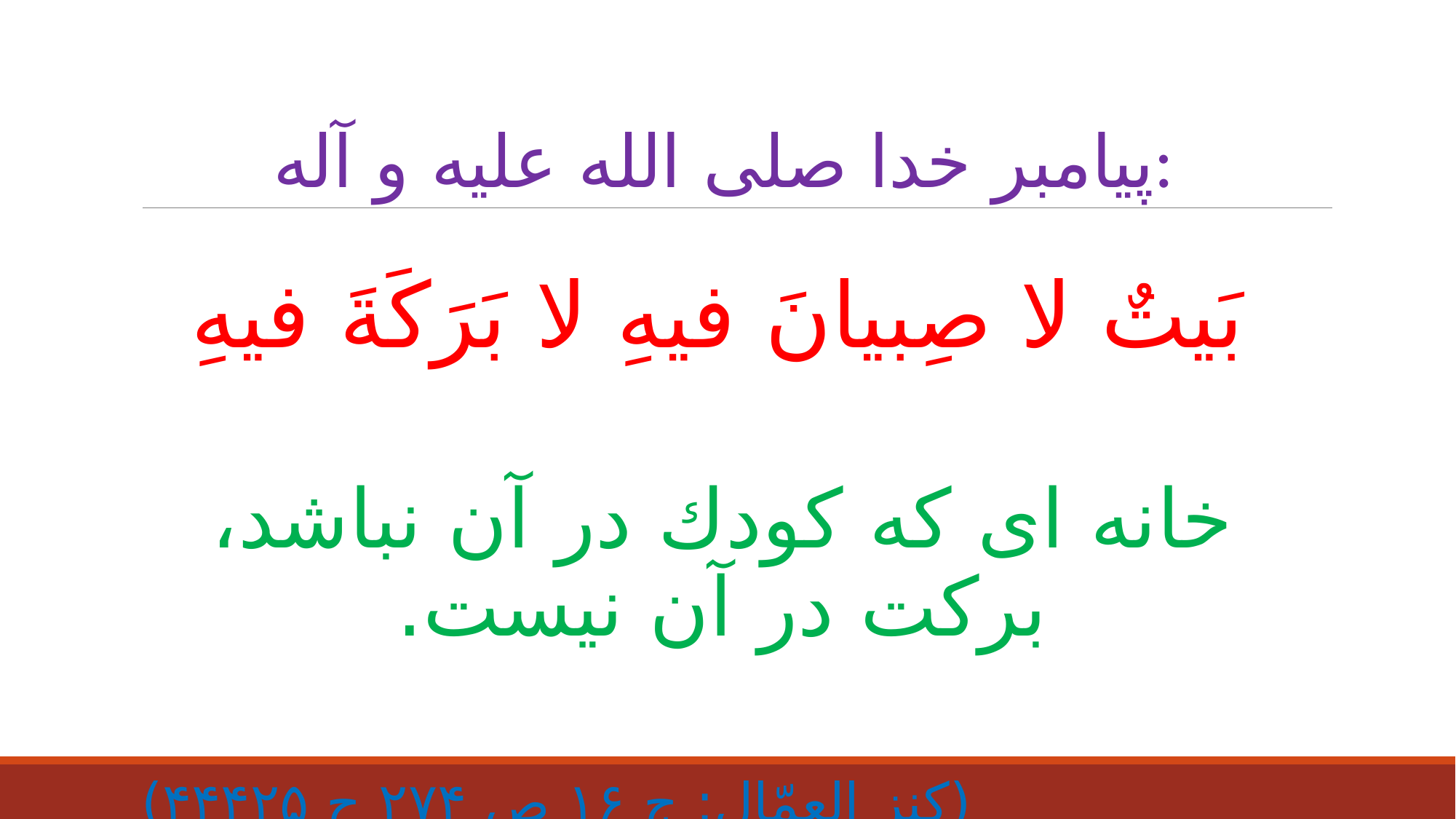

# پيامبر خدا صلى الله عليه و آله:
بَيتٌ لا صِبيانَ فيهِ لا بَرَكَةَ فيهِ
خانه اى كه كودك در آن نباشد، بركت در آن نيست.

 (كنز العمّال: ج ۱۶ ص ۲۷۴ ح ۴۴۴۲۵)